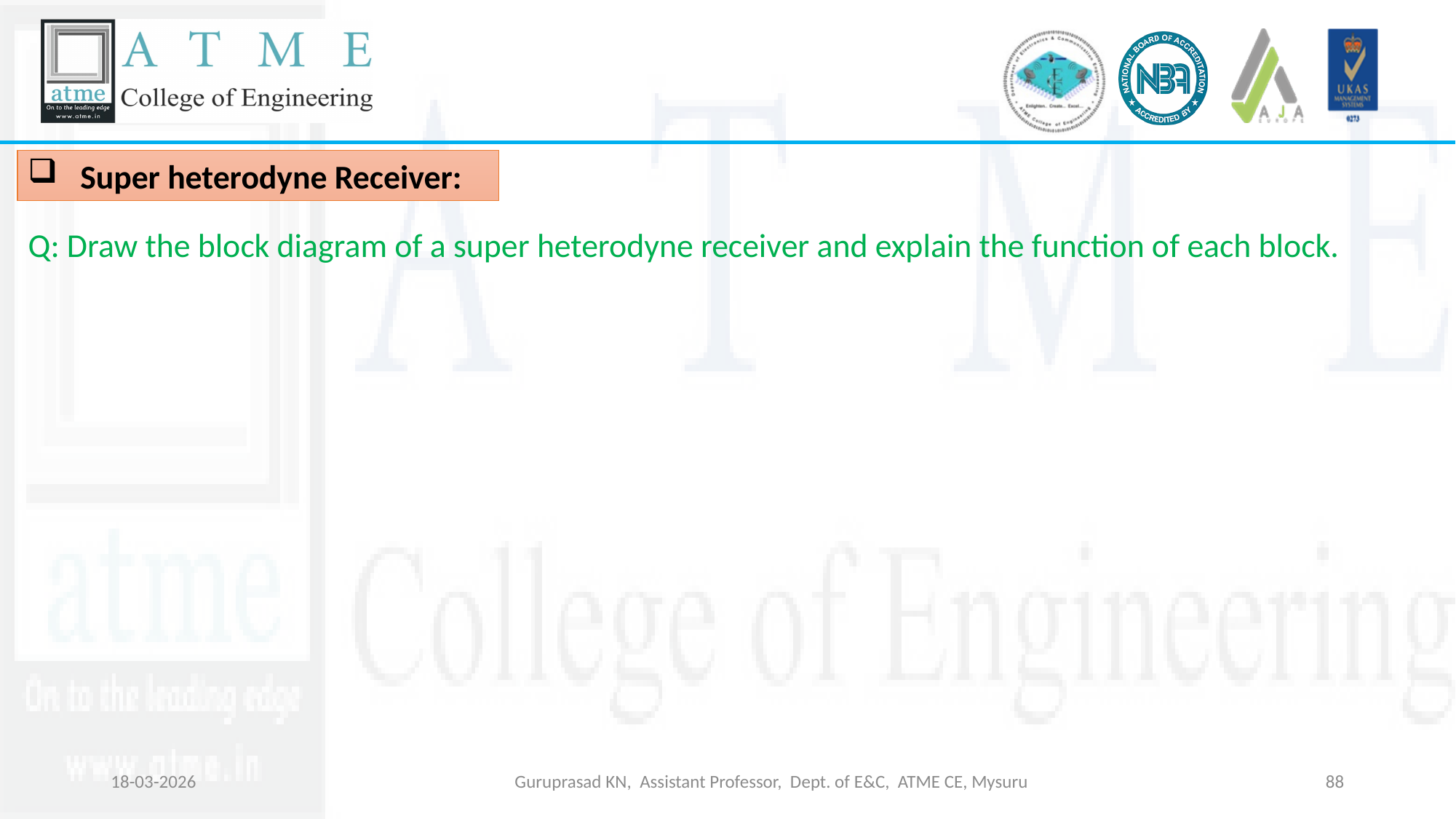

Super heterodyne Receiver:
Q: Draw the block diagram of a super heterodyne receiver and explain the function of each block.
18-03-2026
Guruprasad KN,  Assistant Professor,  Dept. of E&C,  ATME CE, Mysuru
88